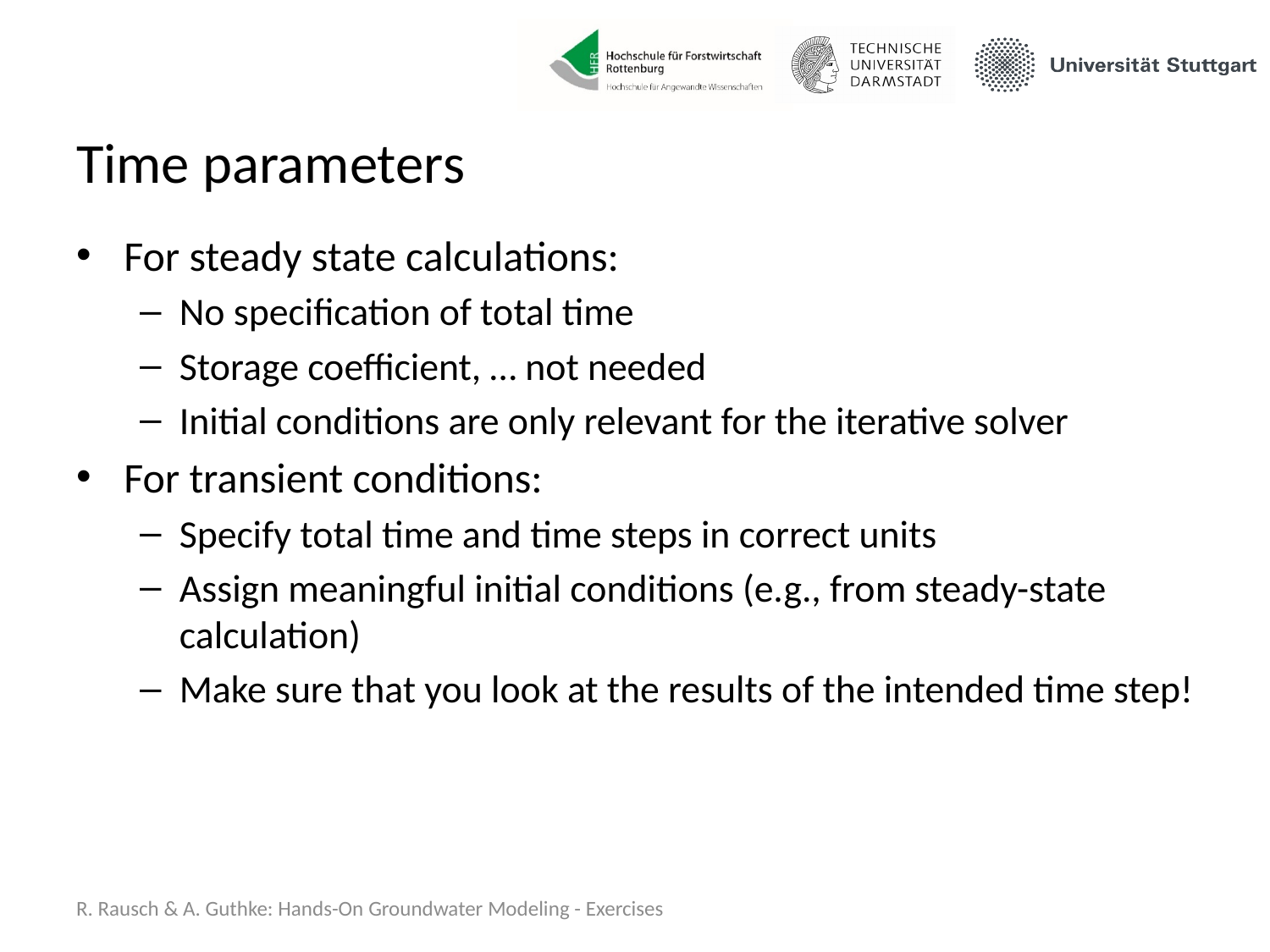

# Time parameters
For steady state calculations:
No specification of total time
Storage coefficient, … not needed
Initial conditions are only relevant for the iterative solver
For transient conditions:
Specify total time and time steps in correct units
Assign meaningful initial conditions (e.g., from steady-state calculation)
Make sure that you look at the results of the intended time step!

R. Rausch & A. Guthke: Hands-On Groundwater Modeling - Exercises